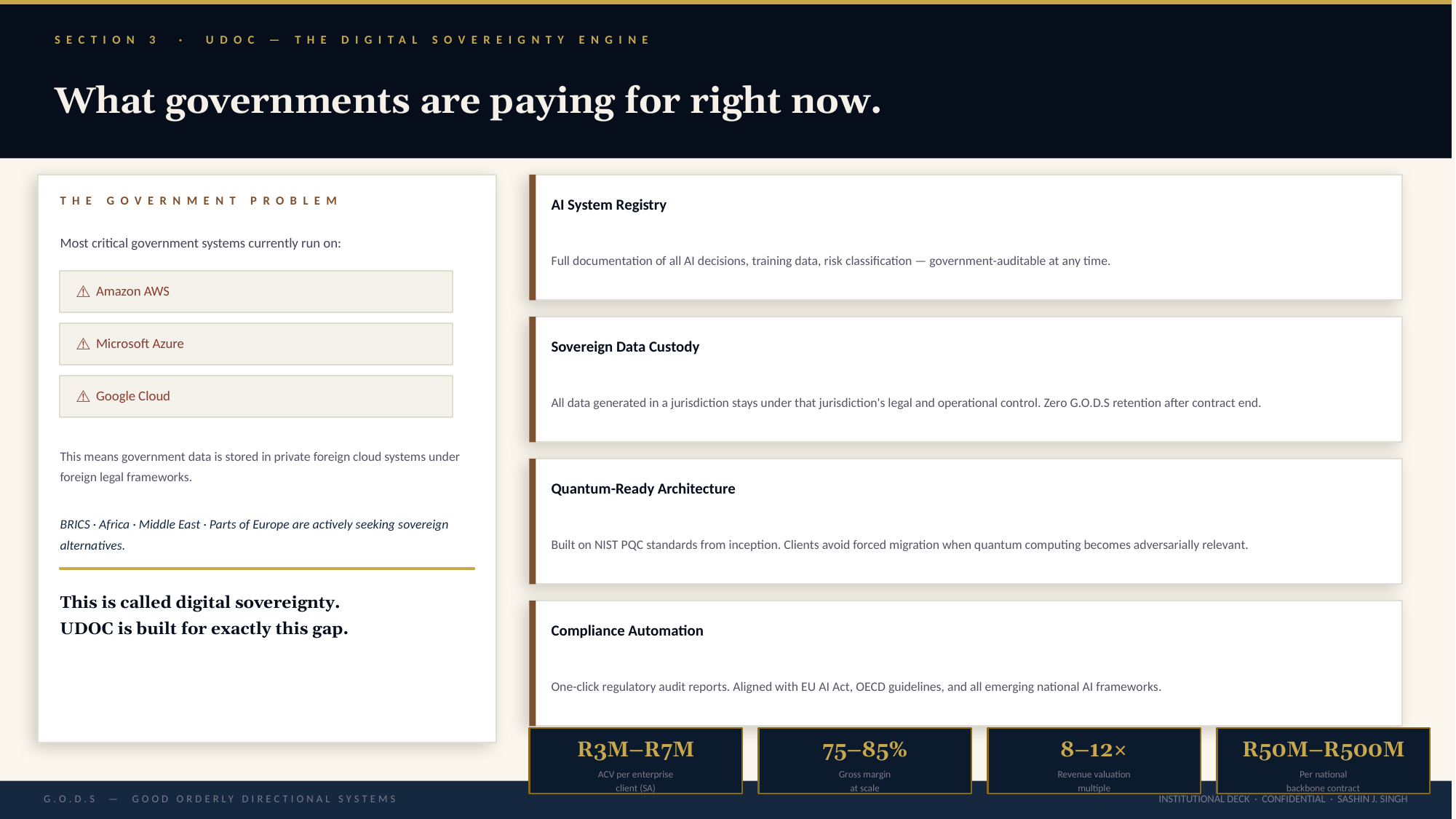

SECTION 3  ·  UDOC — THE DIGITAL SOVEREIGNTY ENGINE
What governments are paying for right now.

AI System Registry
THE GOVERNMENT PROBLEM
Most critical government systems currently run on:
Full documentation of all AI decisions, training data, risk classification — government-auditable at any time.

⚠  Amazon AWS

⚠  Microsoft Azure
Sovereign Data Custody
All data generated in a jurisdiction stays under that jurisdiction's legal and operational control. Zero G.O.D.S retention after contract end.

⚠  Google Cloud
This means government data is stored in private foreign cloud systems under foreign legal frameworks.

Quantum-Ready Architecture
BRICS · Africa · Middle East · Parts of Europe are actively seeking sovereign alternatives.
Built on NIST PQC standards from inception. Clients avoid forced migration when quantum computing becomes adversarially relevant.

This is called digital sovereignty.
UDOC is built for exactly this gap.

Compliance Automation
One-click regulatory audit reports. Aligned with EU AI Act, OECD guidelines, and all emerging national AI frameworks.

R3M–R7M
75–85%
8–12×
R50M–R500M
ACV per enterprise
client (SA)
Gross margin
at scale
Revenue valuation
multiple
Per national
backbone contract

INSTITUTIONAL DECK  ·  CONFIDENTIAL  ·  SASHIN J. SINGH
G.O.D.S  —  GOOD ORDERLY DIRECTIONAL SYSTEMS